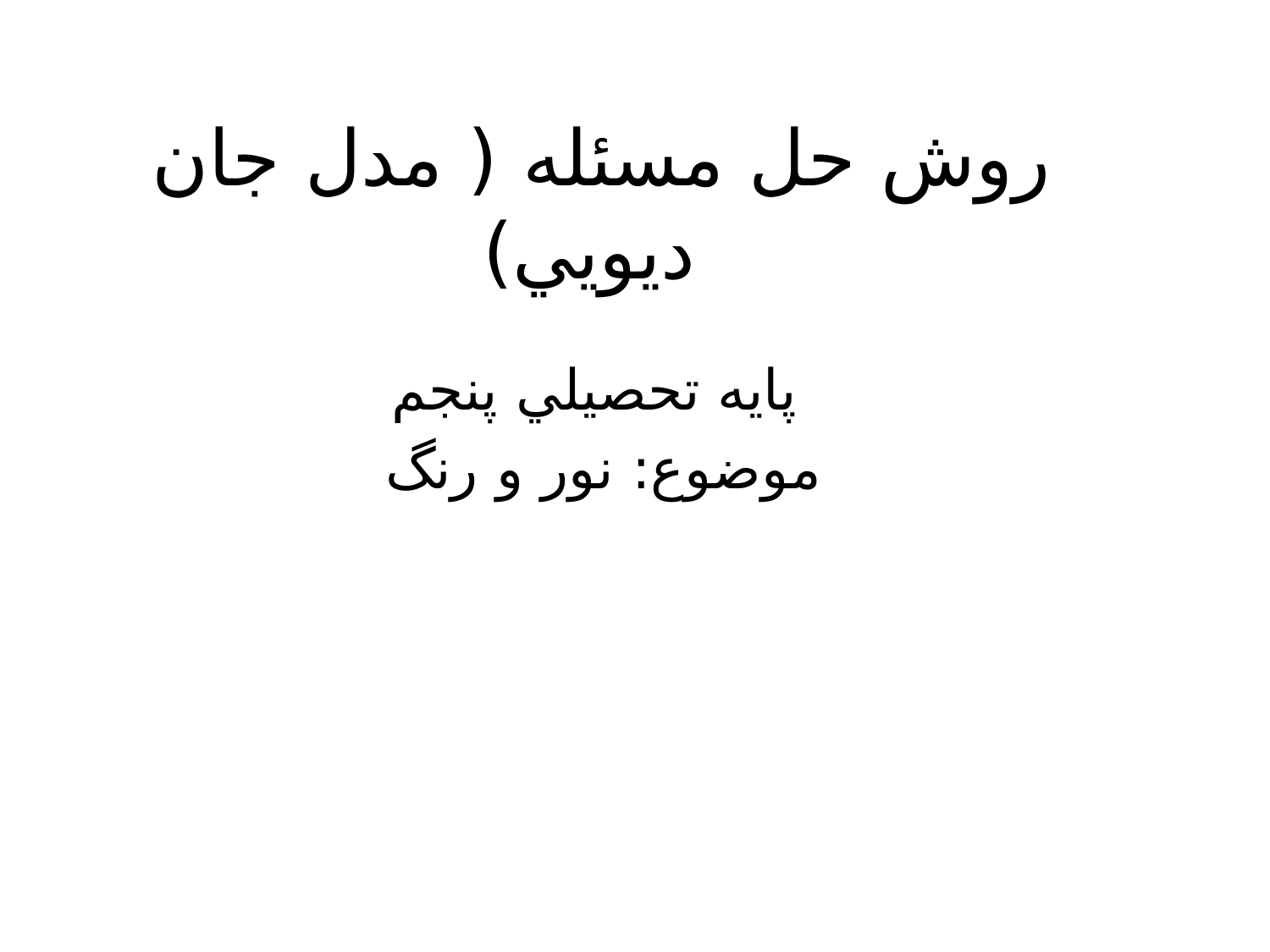

# روش حل مسئله ( مدل جان ديويي)
پايه تحصيلي پنجم
موضوع: نور و رنگ